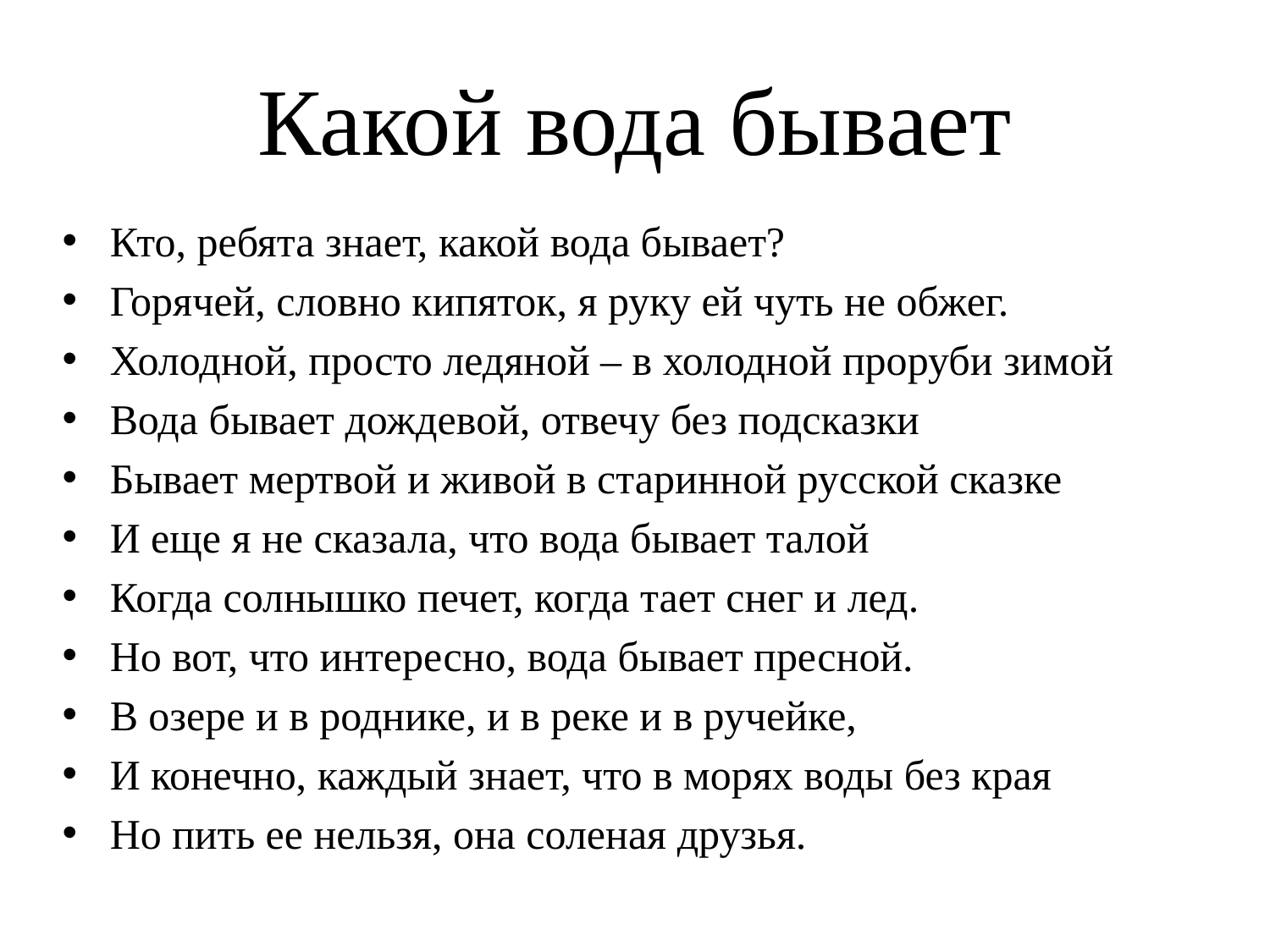

# Какой вода бывает
Кто, ребята знает, какой вода бывает?
Горячей, словно кипяток, я руку ей чуть не обжег.
Холодной, просто ледяной – в холодной проруби зимой
Вода бывает дождевой, отвечу без подсказки
Бывает мертвой и живой в старинной русской сказке
И еще я не сказала, что вода бывает талой
Когда солнышко печет, когда тает снег и лед.
Но вот, что интересно, вода бывает пресной.
В озере и в роднике, и в реке и в ручейке,
И конечно, каждый знает, что в морях воды без края
Но пить ее нельзя, она соленая друзья.